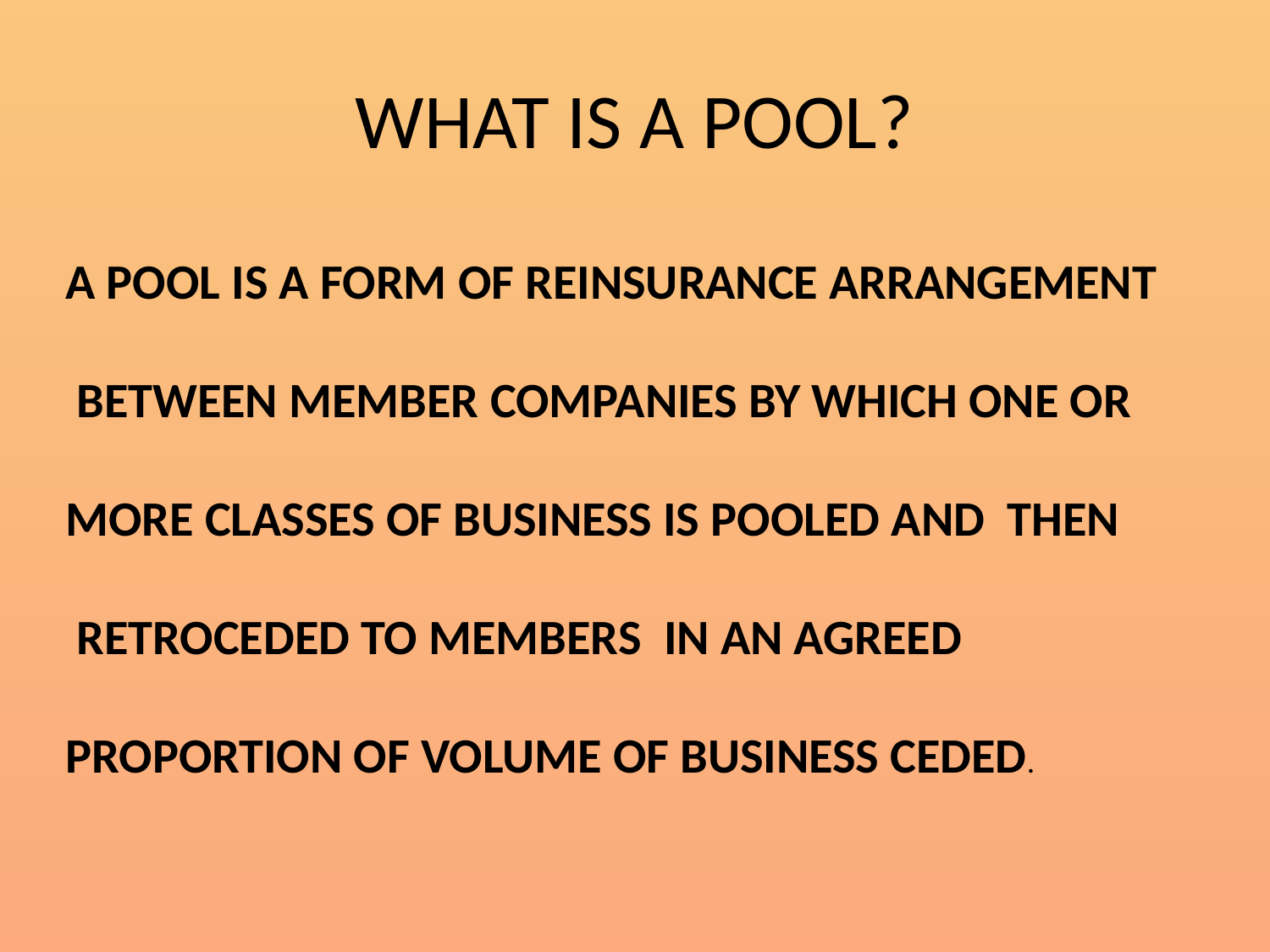

# WHAT IS A POOL?
A POOL IS A FORM OF REINSURANCE ARRANGEMENT

 BETWEEN MEMBER COMPANIES BY WHICH ONE OR

MORE CLASSES OF BUSINESS IS POOLED AND  THEN

 RETROCEDED TO MEMBERS  IN AN AGREED

PROPORTION OF VOLUME OF BUSINESS CEDED.